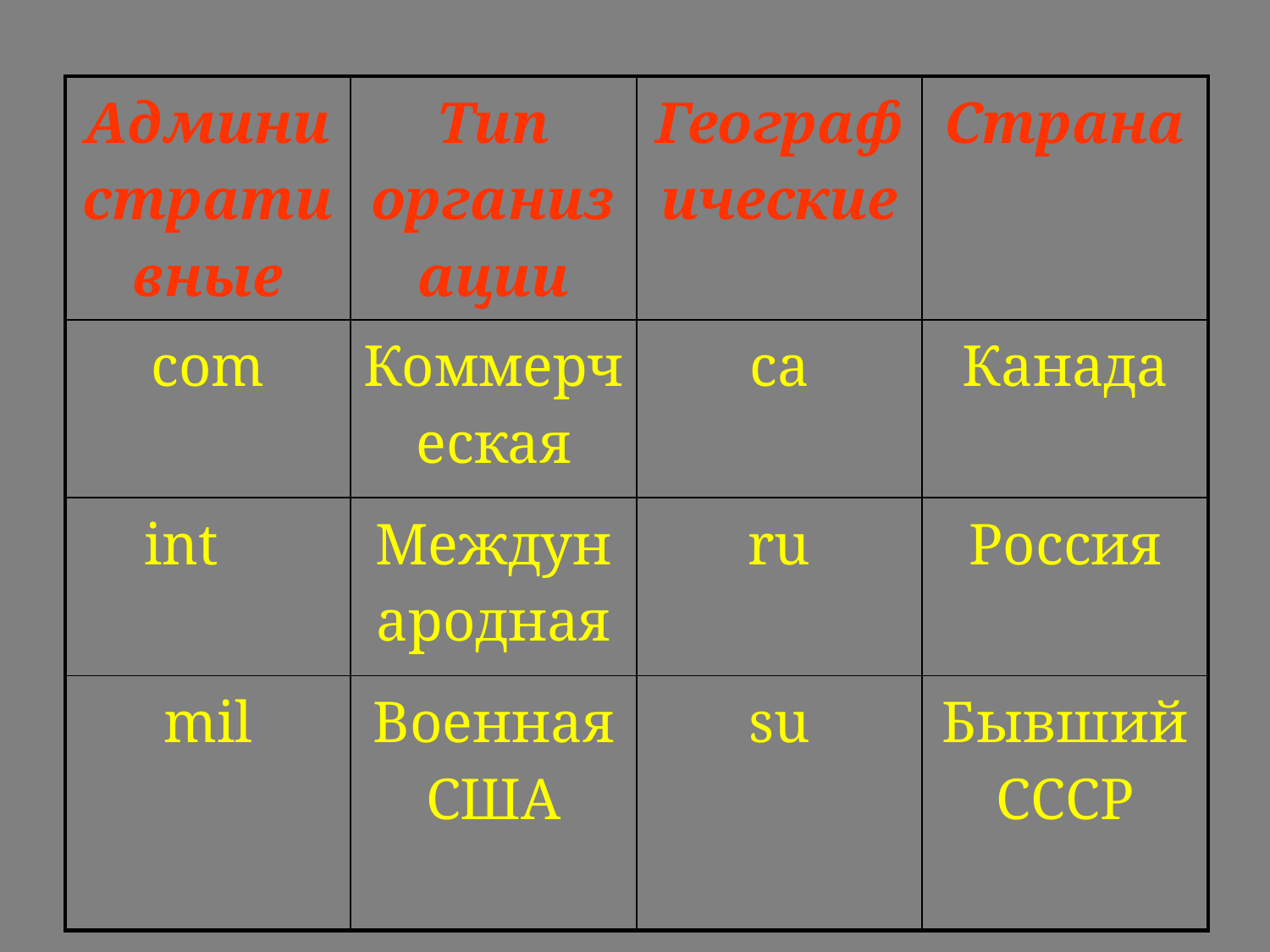

| Административные | Тип организации | Географические | Страна |
| --- | --- | --- | --- |
| com | Коммерческая | ca | Канада |
| int | Международная | ru | Россия |
| mil | Военная США | su | Бывший СССР |